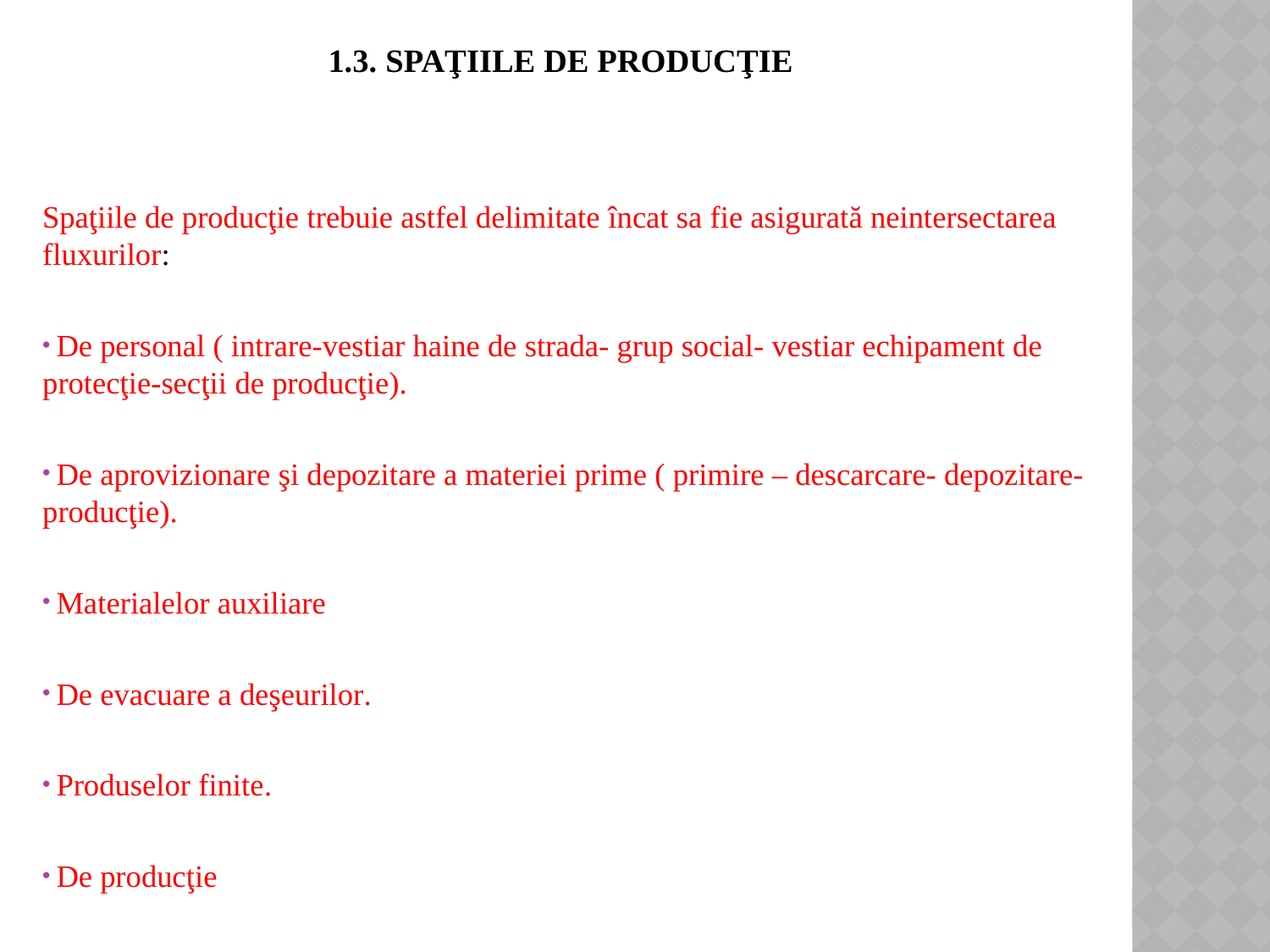

# 1.3. Spaţiile de producţie

Spaţiile de producţie trebuie astfel delimitate încat sa fie asigurată neintersectarea fluxurilor:

 De personal ( intrare-vestiar haine de strada- grup social- vestiar echipament de protecţie-secţii de producţie).

 De aprovizionare şi depozitare a materiei prime ( primire – descarcare- depozitare- producţie).

 Materialelor auxiliare

 De evacuare a deşeurilor.

 Produselor finite.

 De producţie